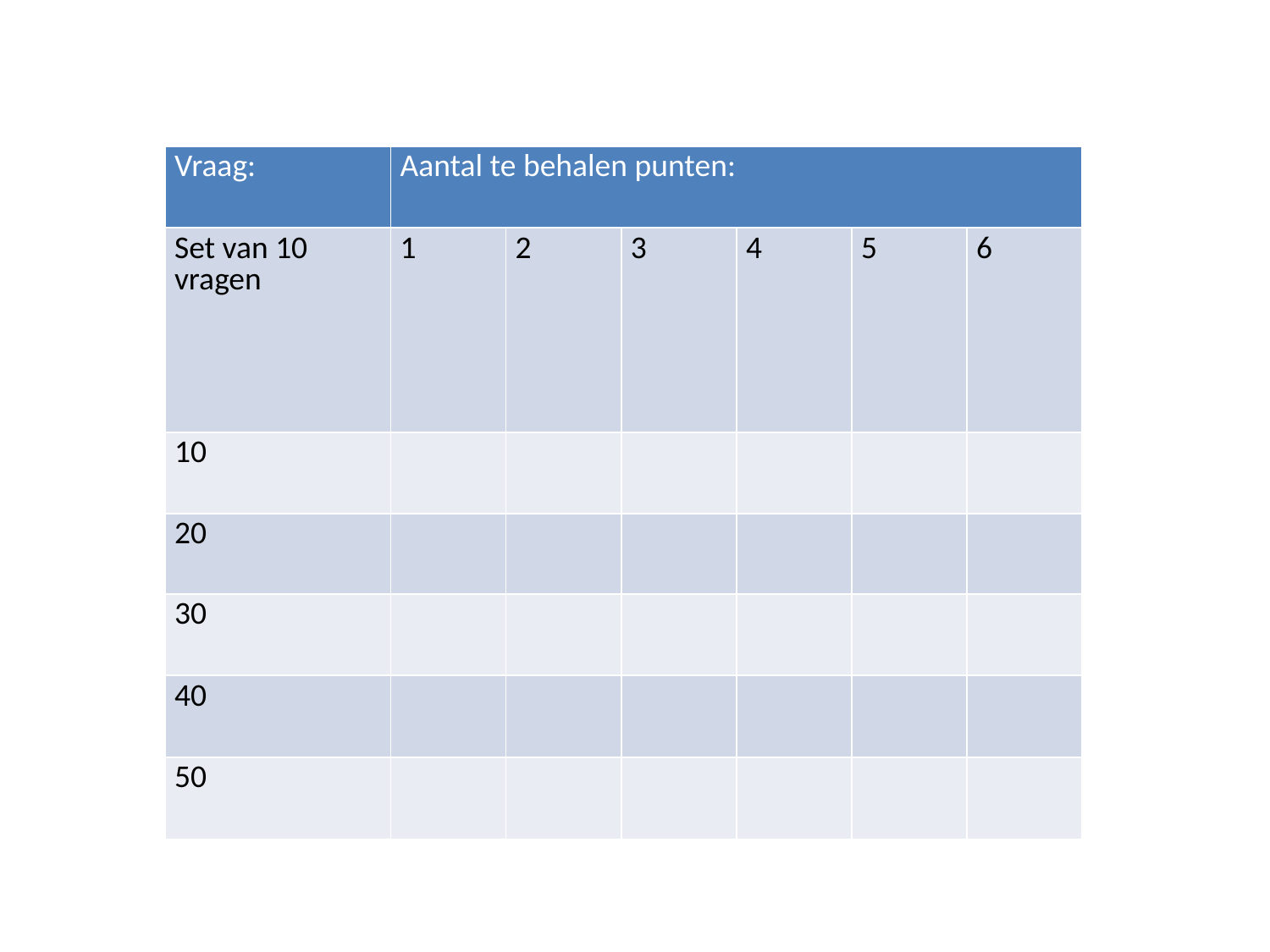

| Vraag: | Aantal te behalen punten: |  |  |  |  |  |
| --- | --- | --- | --- | --- | --- | --- |
| Set van 10 vragen | 1 | 2 | 3 | 4 | 5 | 6 |
| 10 |  |  |  |  |  |  |
| 20 |  |  |  |  |  |  |
| 30 |  |  |  |  |  |  |
| 40 |  |  |  |  |  |  |
| 50 |  |  |  |  |  |  |